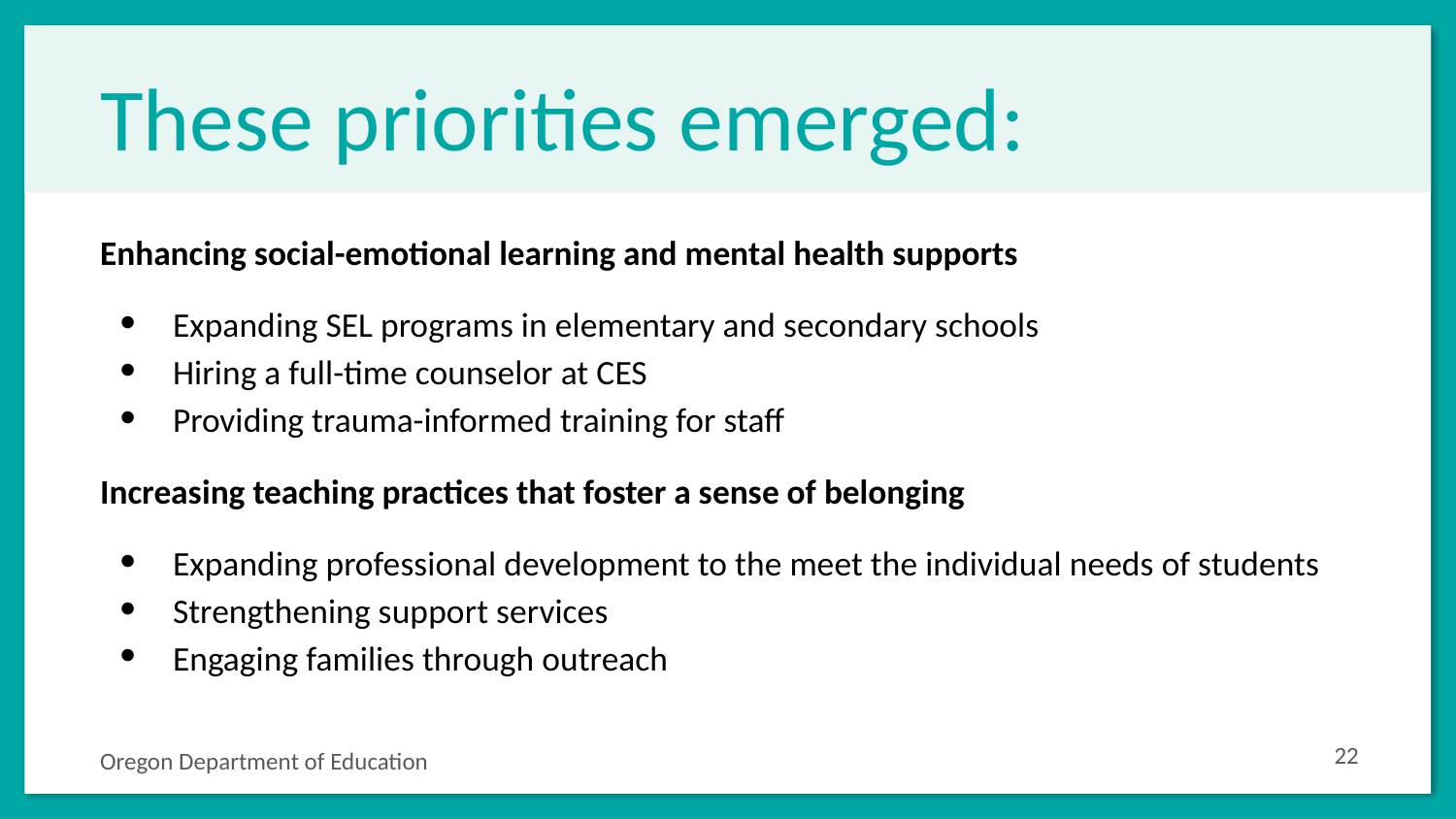

# These priorities emerged:
Enhancing social-emotional learning and mental health supports
Expanding SEL programs in elementary and secondary schools
Hiring a full-time counselor at CES
Providing trauma-informed training for staff
Increasing teaching practices that foster a sense of belonging
Expanding professional development to the meet the individual needs of students
Strengthening support services
Engaging families through outreach

22